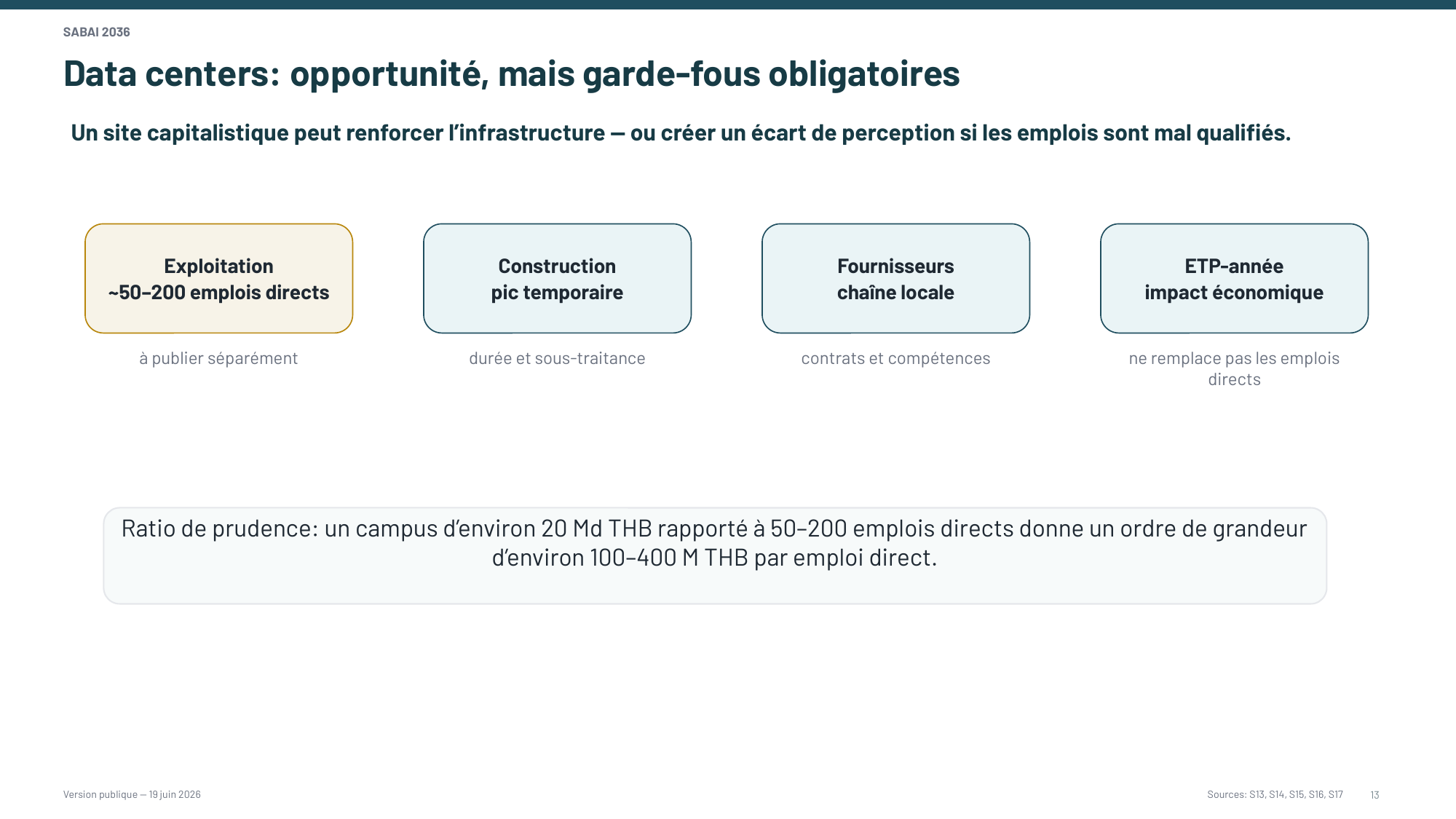

SABAI 2036
Data centers: opportunité, mais garde-fous obligatoires
Un site capitalistique peut renforcer l’infrastructure — ou créer un écart de perception si les emplois sont mal qualifiés.
Exploitation
~50–200 emplois directs
Construction
pic temporaire
Fournisseurs
chaîne locale
ETP-année
impact économique
à publier séparément
durée et sous-traitance
contrats et compétences
ne remplace pas les emplois directs
Ratio de prudence: un campus d’environ 20 Md THB rapporté à 50–200 emplois directs donne un ordre de grandeur d’environ 100–400 M THB par emploi direct.
13
Version publique — 19 juin 2026
Sources: S13, S14, S15, S16, S17